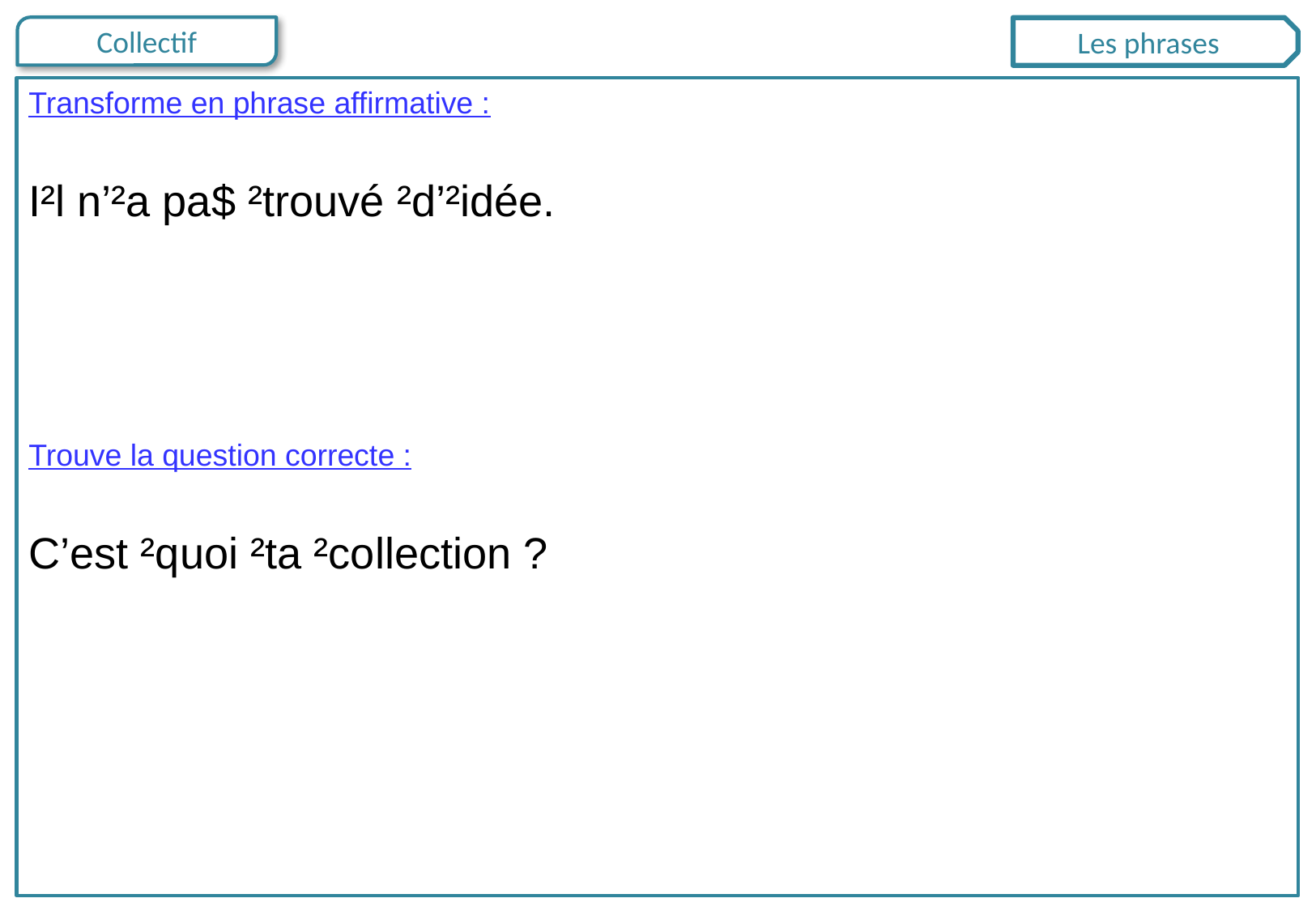

Les phrases
Transforme en phrase affirmative :
I²l n’²a pa$ ²trouvé ²d’²idée.

Trouve la question correcte :
C’est ²quoi ²ta ²collection ?